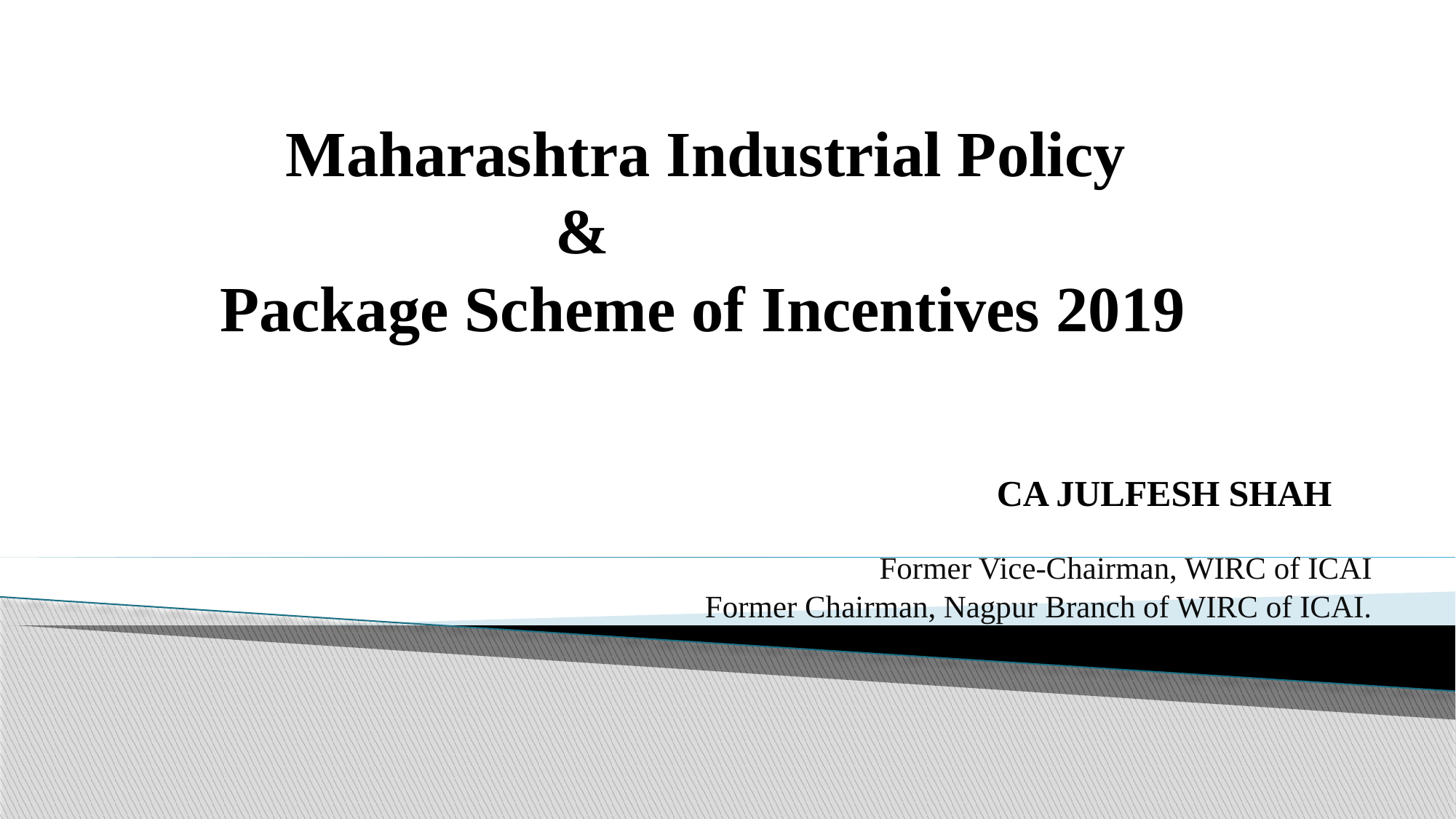

# Maharashtra Industrial Policy 			& Package Scheme of Incentives 2019
CA JULFESH SHAH

		     Former Vice-Chairman, WIRC of ICAI
        Former Chairman, Nagpur Branch of WIRC of ICAI.